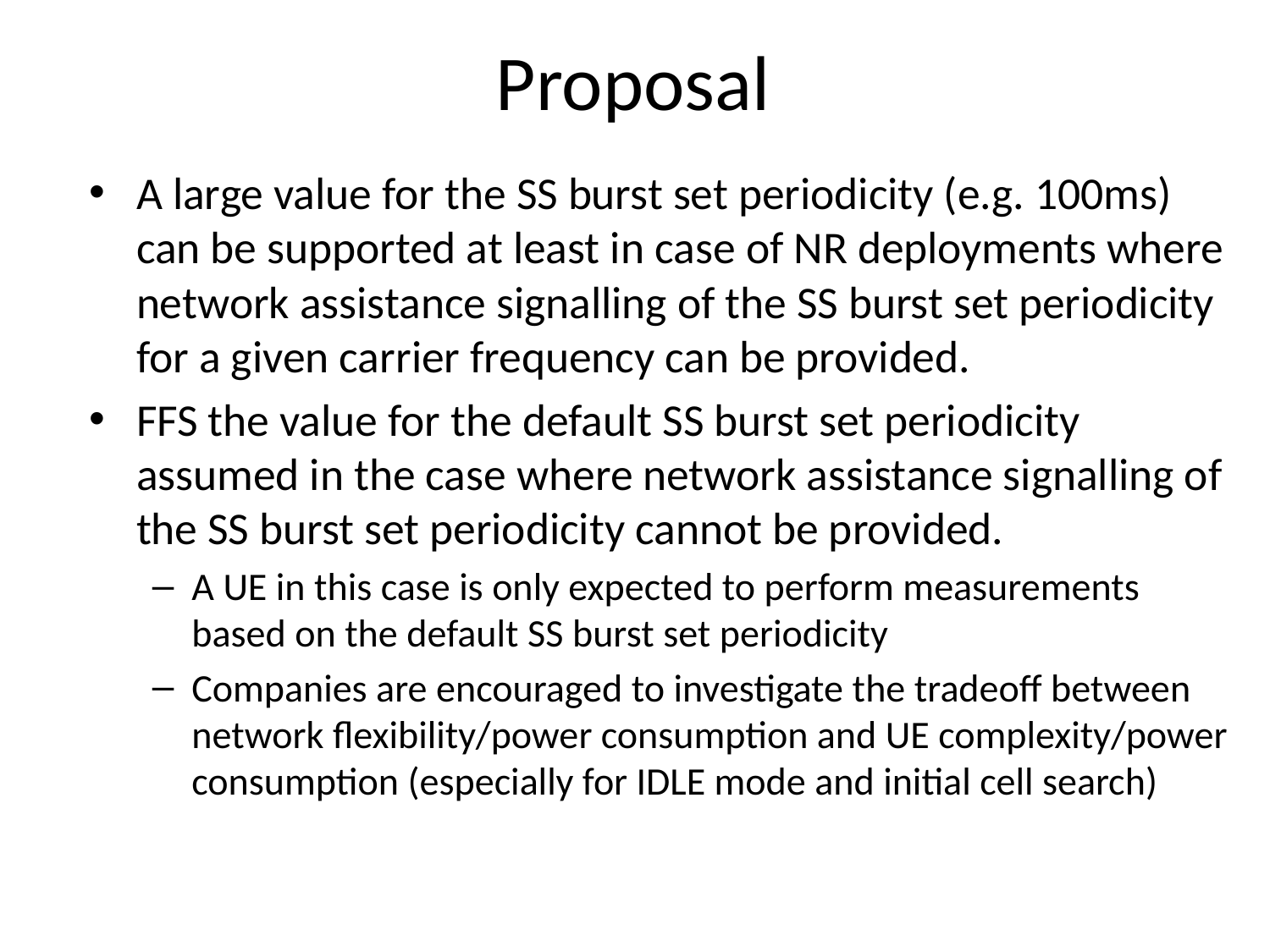

# Proposal
A large value for the SS burst set periodicity (e.g. 100ms) can be supported at least in case of NR deployments where network assistance signalling of the SS burst set periodicity for a given carrier frequency can be provided.
FFS the value for the default SS burst set periodicity assumed in the case where network assistance signalling of the SS burst set periodicity cannot be provided.
A UE in this case is only expected to perform measurements based on the default SS burst set periodicity
Companies are encouraged to investigate the tradeoff between network flexibility/power consumption and UE complexity/power consumption (especially for IDLE mode and initial cell search)